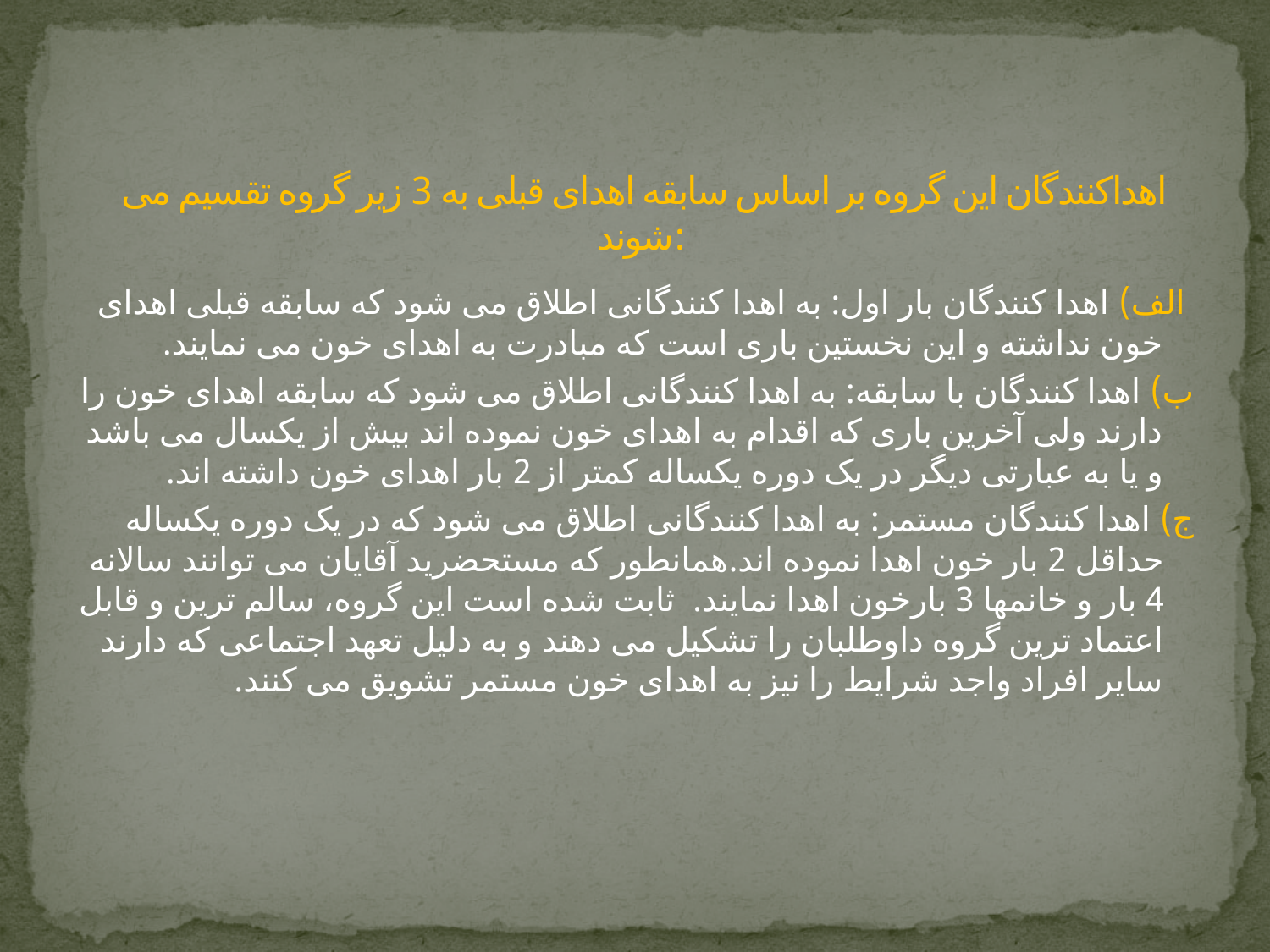

# اهداکنندگان این گروه بر اساس سابقه اهدای قبلی به 3 زیر گروه تقسیم می شوند:
 الف) اهدا کنندگان بار اول: به اهدا کنندگانی اطلاق می شود که سابقه قبلی اهدای خون نداشته و این نخستین باری است که مبادرت به اهدای خون می نمایند.
ب) اهدا کنندگان با سابقه: به اهدا کنندگانی اطلاق می شود که سابقه اهدای خون را دارند ولی آخرین باری که اقدام به اهدای خون نموده اند بیش از یکسال می باشد و یا به عبارتی دیگر در یک دوره یکساله کمتر از 2 بار اهدای خون داشته اند.
ج) اهدا کنندگان مستمر: به اهدا کنندگانی اطلاق می شود که در یک دوره یکساله حداقل 2 بار خون اهدا نموده اند.همانطور که مستحضرید آقایان می توانند سالانه 4 بار و خانمها 3 بارخون اهدا نمایند.  ثابت شده است این گروه، سالم ترین و قابل اعتماد ترین گروه داوطلبان را تشکیل می دهند و به دلیل تعهد اجتماعی که دارند سایر افراد واجد شرایط را نیز به اهدای خون مستمر تشویق می کنند.